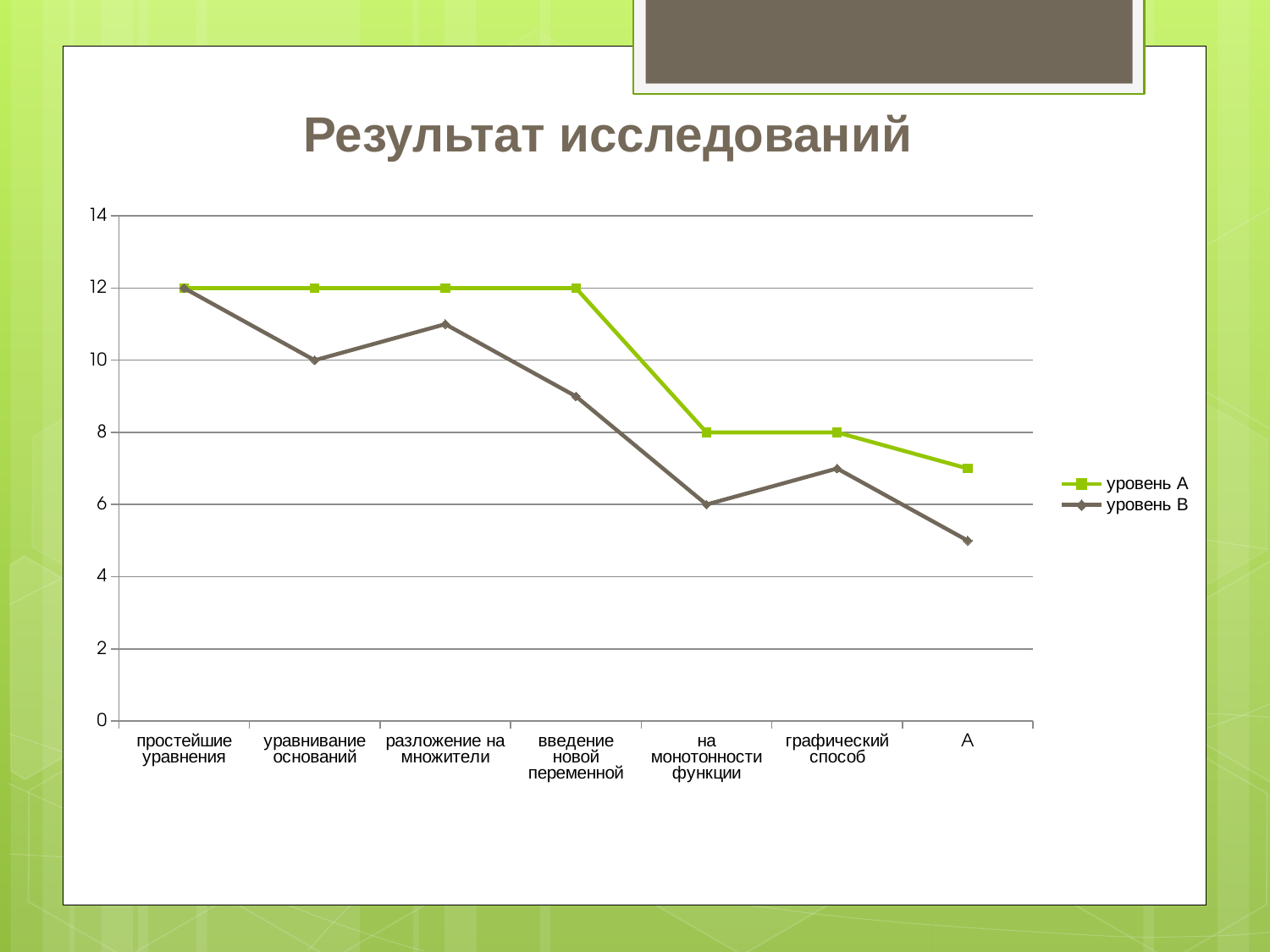

Результат исследований

### Chart

| Category | уровень А | уровень В |
|---|---|---|
| простейшие уравнения | 12.0 | 12.0 |
| уравнивание оснований | 12.0 | 10.0 |
| разложение на множители | 12.0 | 11.0 |
| введение новой переменной | 12.0 | 9.0 |
| на монотонности функции | 8.0 | 6.0 |
| графический способ | 8.0 | 7.0 |
| A | 7.0 | 5.0 |